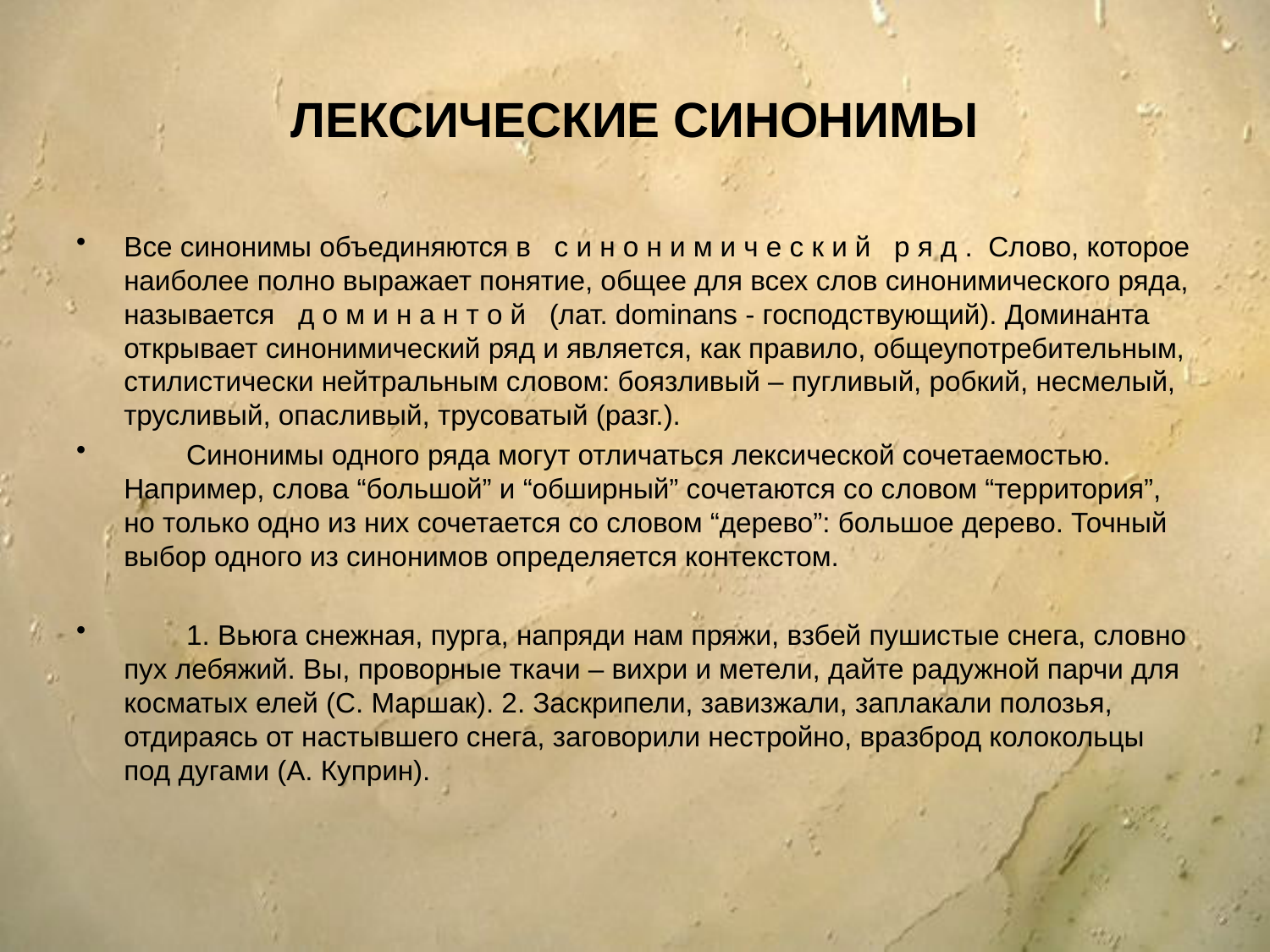

# ЛЕКСИЧЕСКИЕ СИНОНИМЫ
Все синонимы объединяются в   с и н о н и м и ч е с к и й   р я д .  Слово, которое наиболее полно выражает понятие, общее для всех слов синонимического ряда, называется   д о м и н а н т о й   (лат. dominans - господствующий). Доминанта открывает синонимический ряд и является, как правило, общеупотребительным, стилистически нейтральным словом: боязливый – пугливый, робкий, несмелый, трусливый, опасливый, трусоватый (разг.).
        Синонимы одного ряда могут отличаться лексической сочетаемостью. Например, слова “большой” и “обширный” сочетаются со словом “территория”, но только одно из них сочетается со словом “дерево”: большое дерево. Точный выбор одного из синонимов определяется контекстом.

        1. Вьюга снежная, пурга, напряди нам пряжи, взбей пушистые снега, словно пух лебяжий. Вы, проворные ткачи – вихри и метели, дайте радужной парчи для косматых елей (С. Маршак). 2. Заскрипели, завизжали, заплакали полозья, отдираясь от настывшего снега, заговорили нестройно, вразброд колокольцы под дугами (А. Куприн).